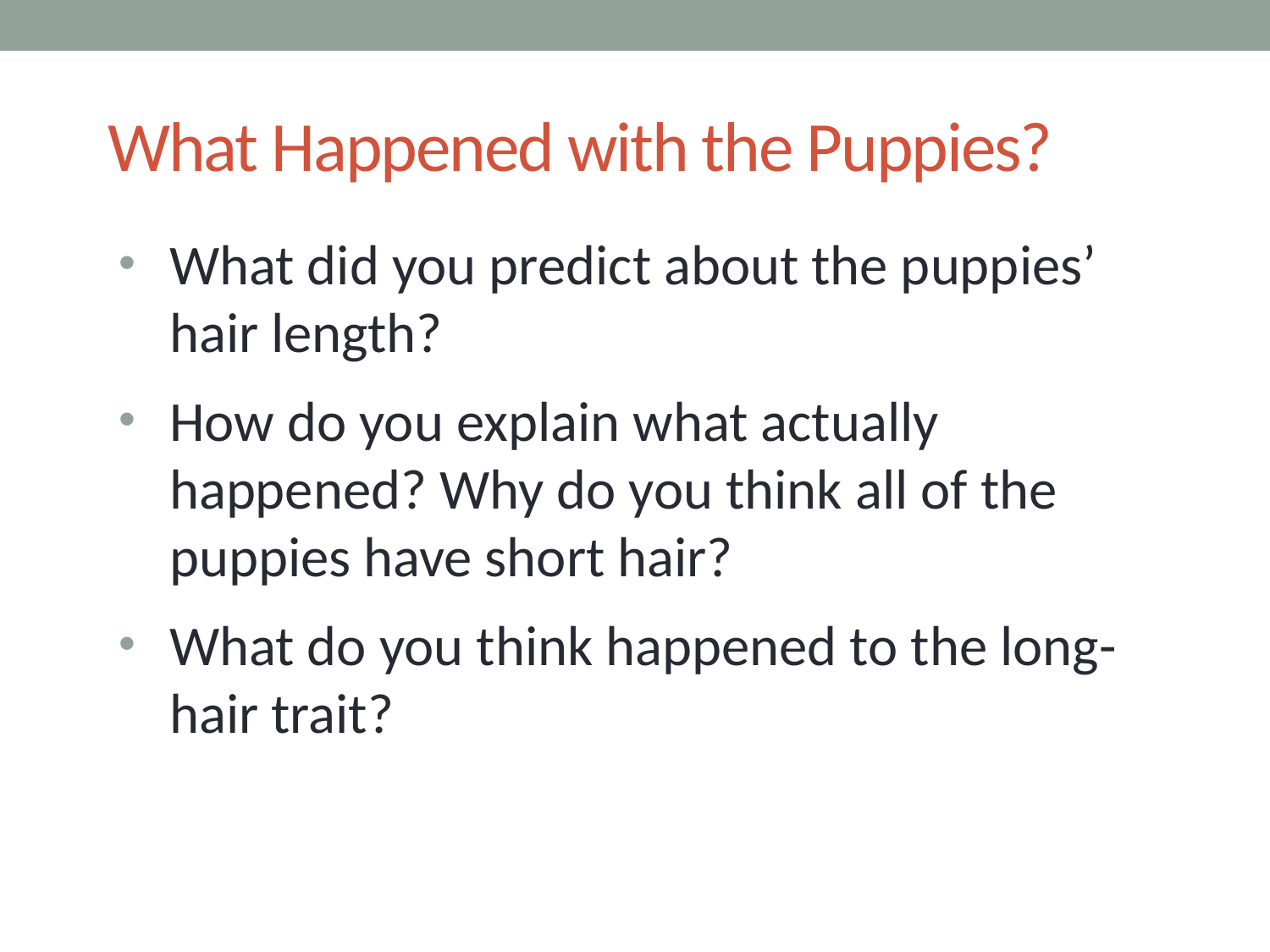

# What Happened with the Puppies?
What did you predict about the puppies’ hair length?
How do you explain what actually happened? Why do you think all of the puppies have short hair?
What do you think happened to the long-hair trait?